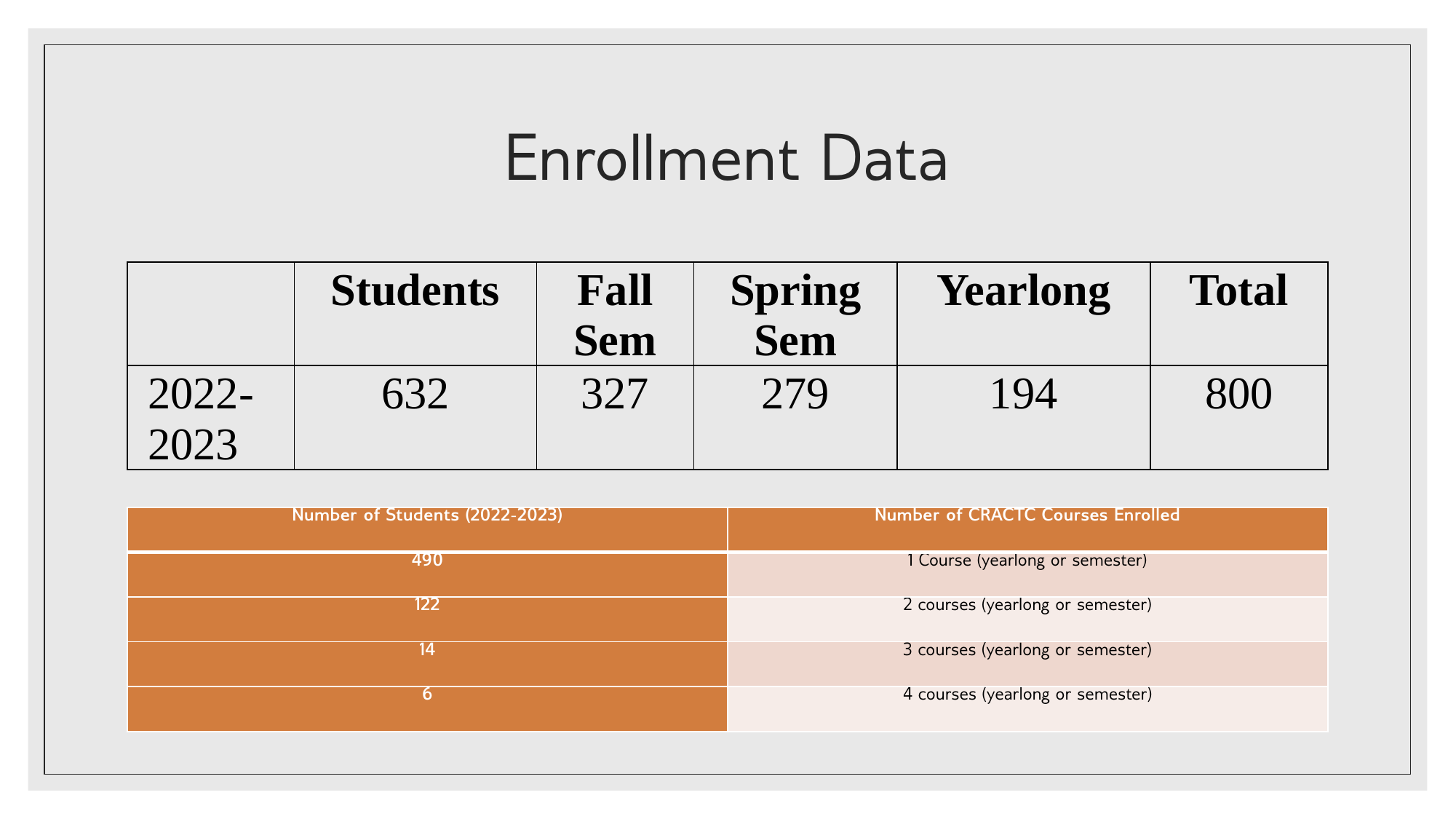

# Enrollment Data
|  | Students | Fall Sem | Spring Sem | Yearlong | Total |
| --- | --- | --- | --- | --- | --- |
| 2022-2023 | 632 | 327 | 279 | 194 | 800 |
| Number of Students (2022-2023) | Number of CRACTC Courses Enrolled |
| --- | --- |
| 490 | 1 Course (yearlong or semester) |
| 122 | 2 courses (yearlong or semester) |
| 14 | 3 courses (yearlong or semester) |
| 6 | 4 courses (yearlong or semester) |